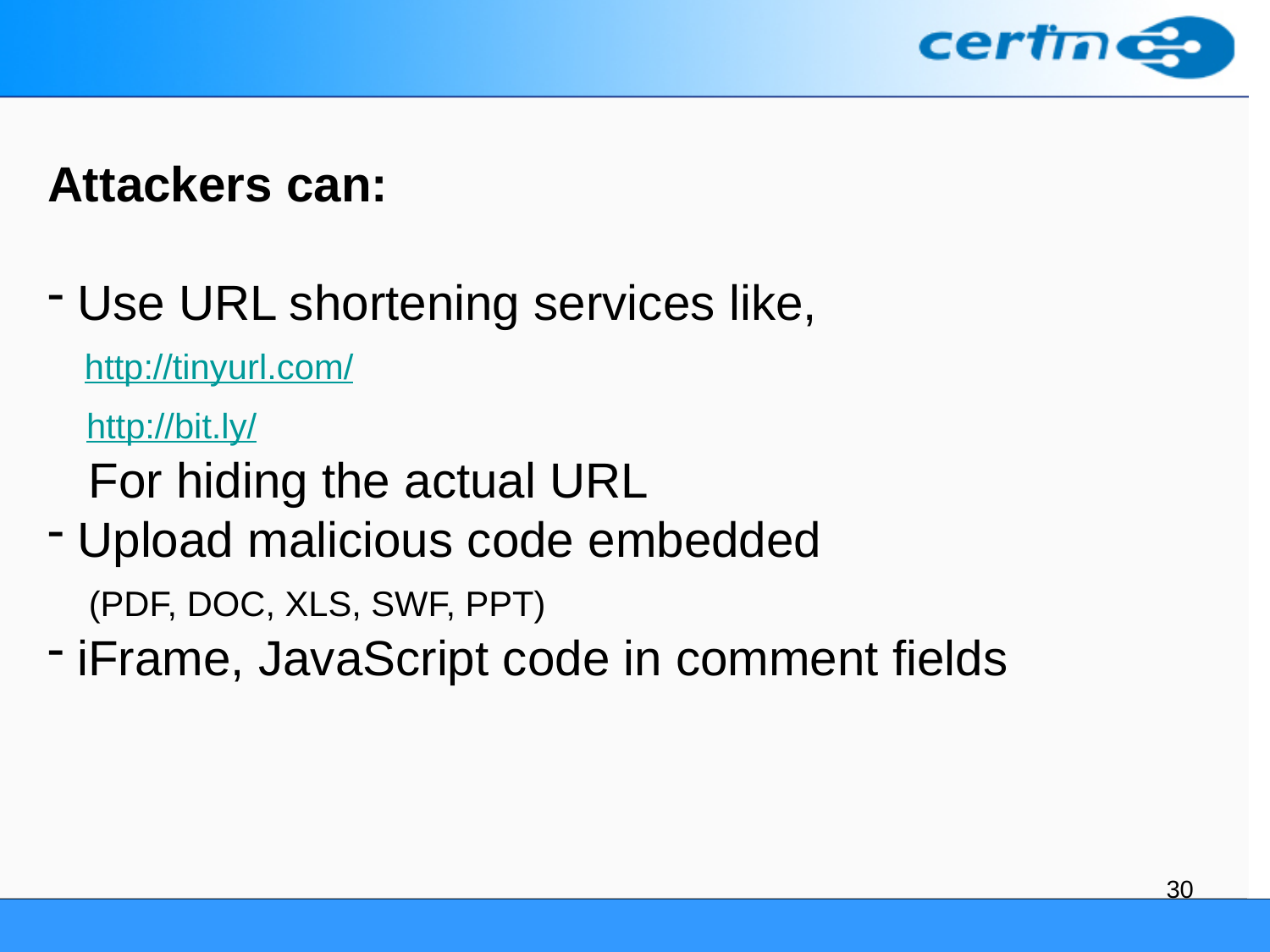

Attackers can:

 Use URL shortening services like,
   http://tinyurl.com/
    http://bit.ly/
   For hiding the actual URL
 Upload malicious code embedded
   (PDF, DOC, XLS, SWF, PPT)
 iFrame, JavaScript code in comment fields
30